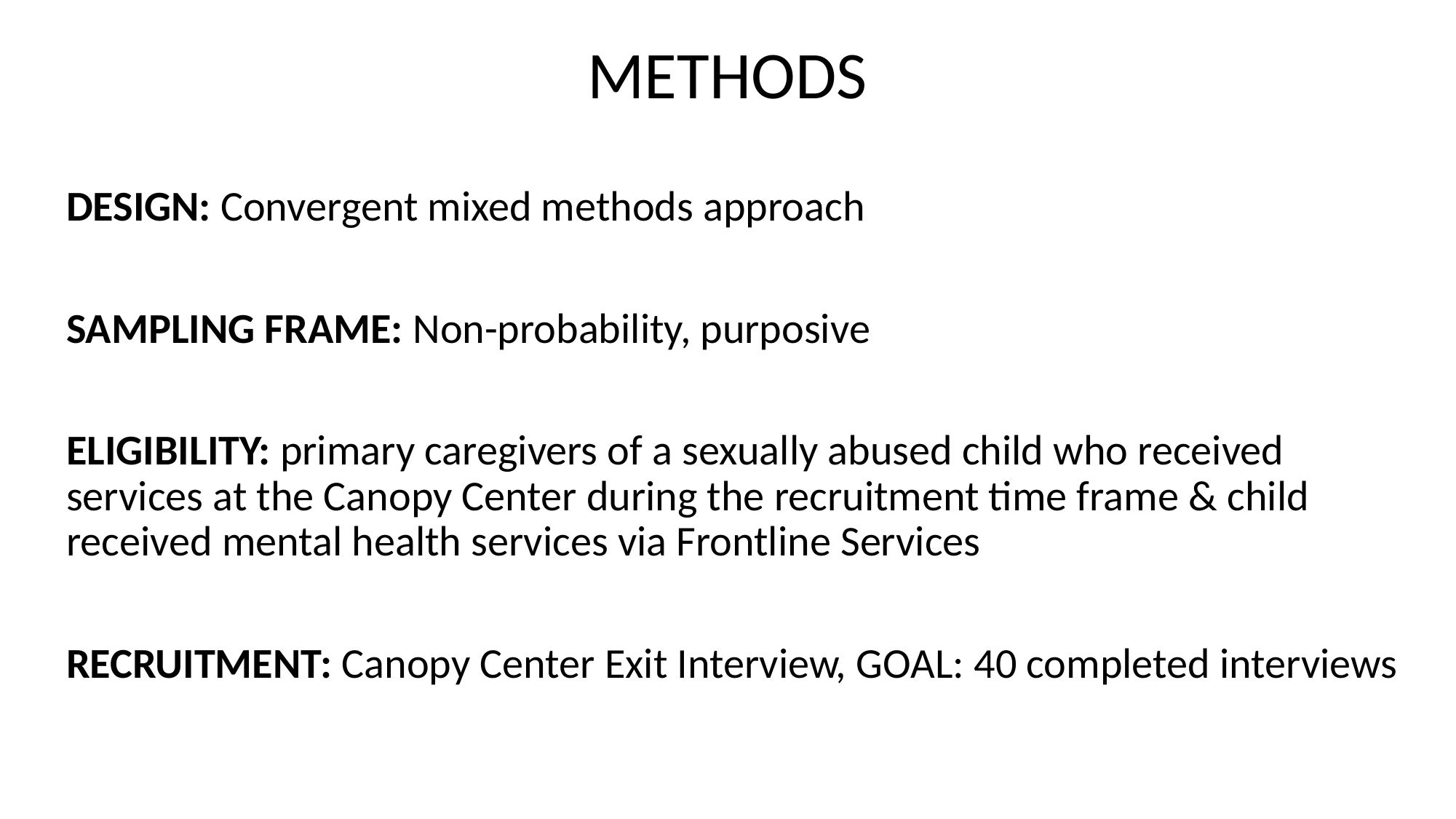

# METHODS
DESIGN: Convergent mixed methods approach

SAMPLING FRAME: Non-probability, purposive

ELIGIBILITY: primary caregivers of a sexually abused child who received services at the Canopy Center during the recruitment time frame & child received mental health services via Frontline Services

RECRUITMENT: Canopy Center Exit Interview, GOAL: 40 completed interviews